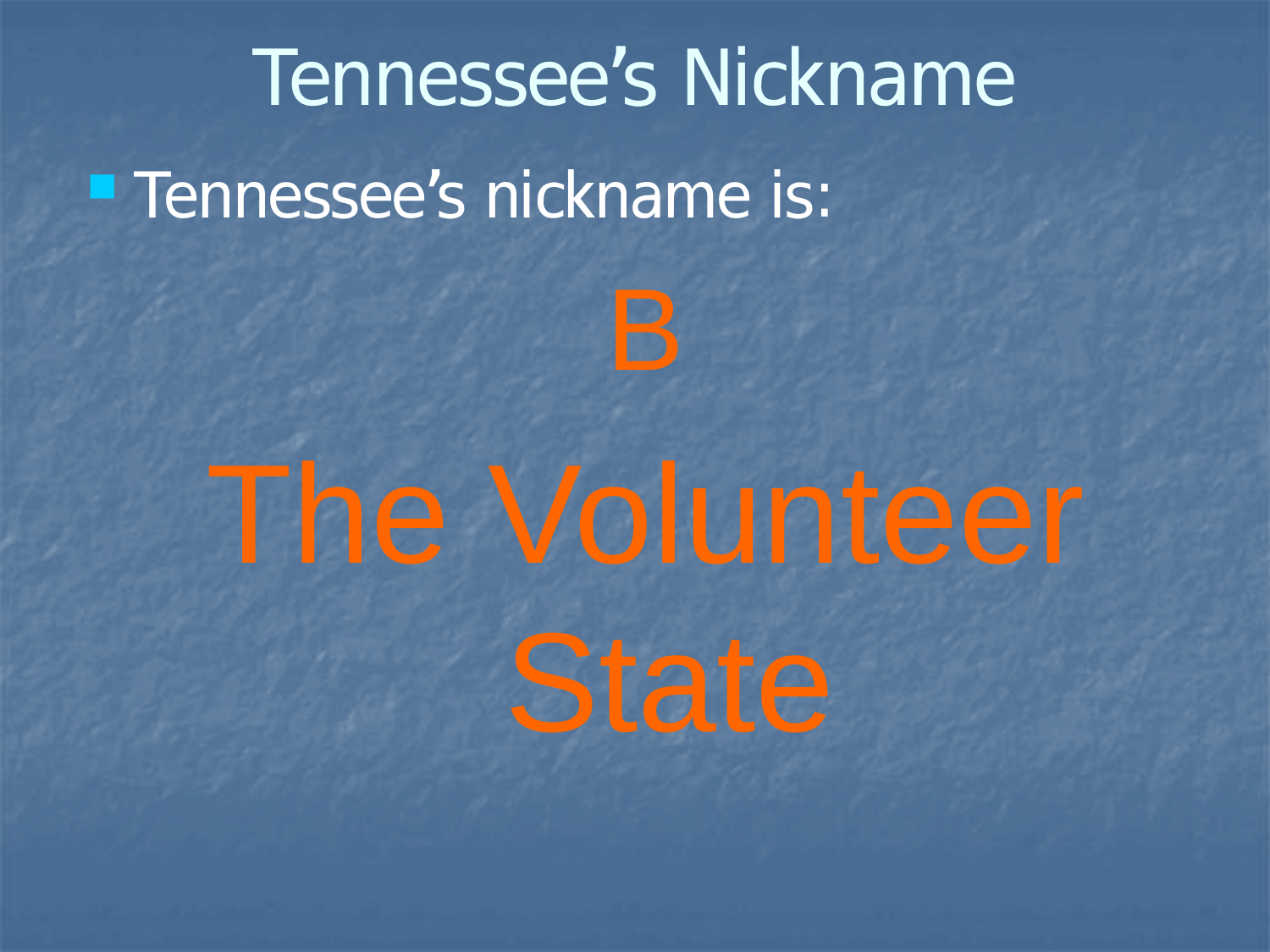

# Tennessee’s Nickname
Tennessee’s nickname is:
B
The Volunteer State